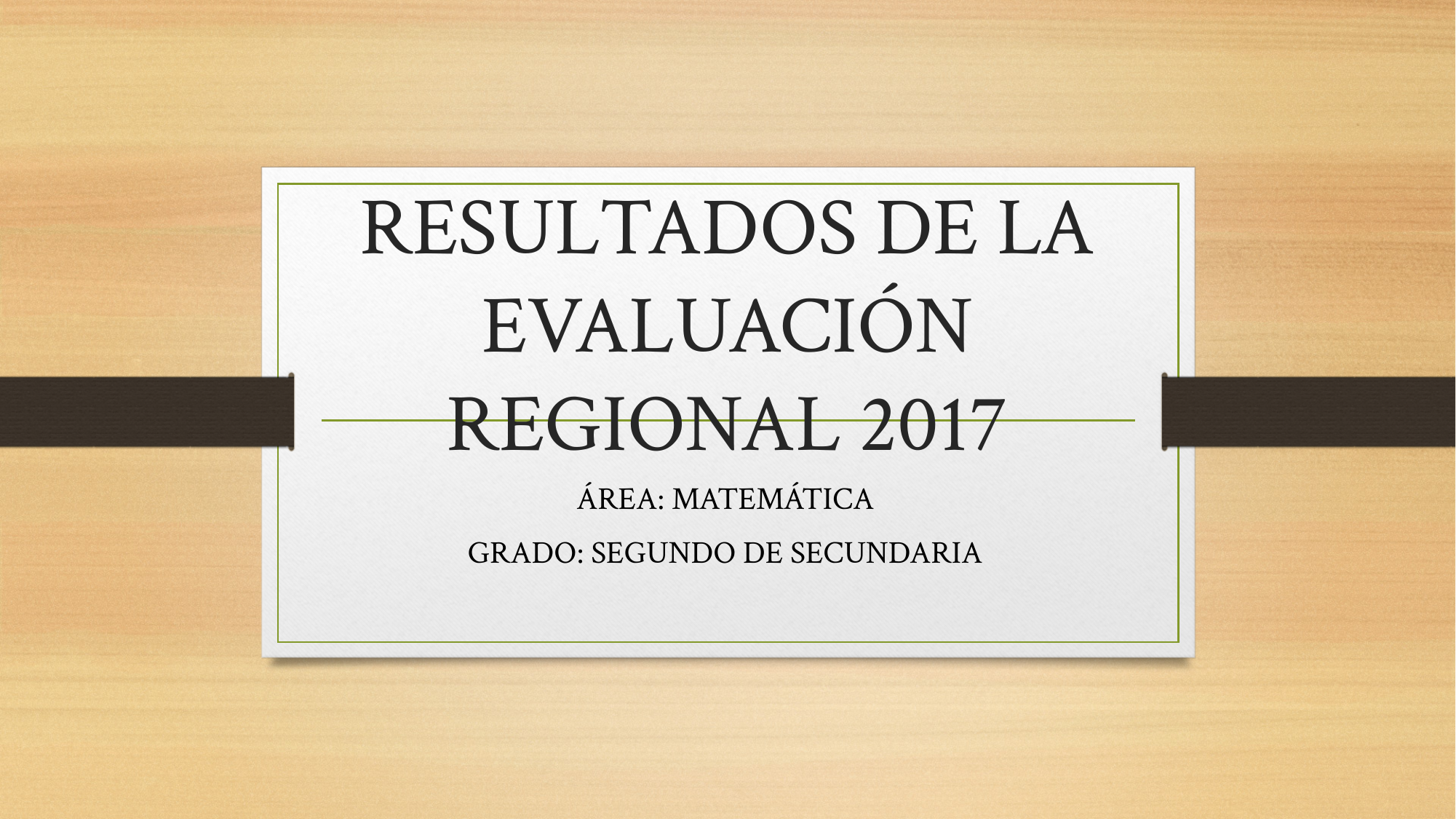

# RESULTADOS DE LA EVALUACIÓN REGIONAL 2017
ÁREA: MATEMÁTICA
GRADO: SEGUNDO DE SECUNDARIA